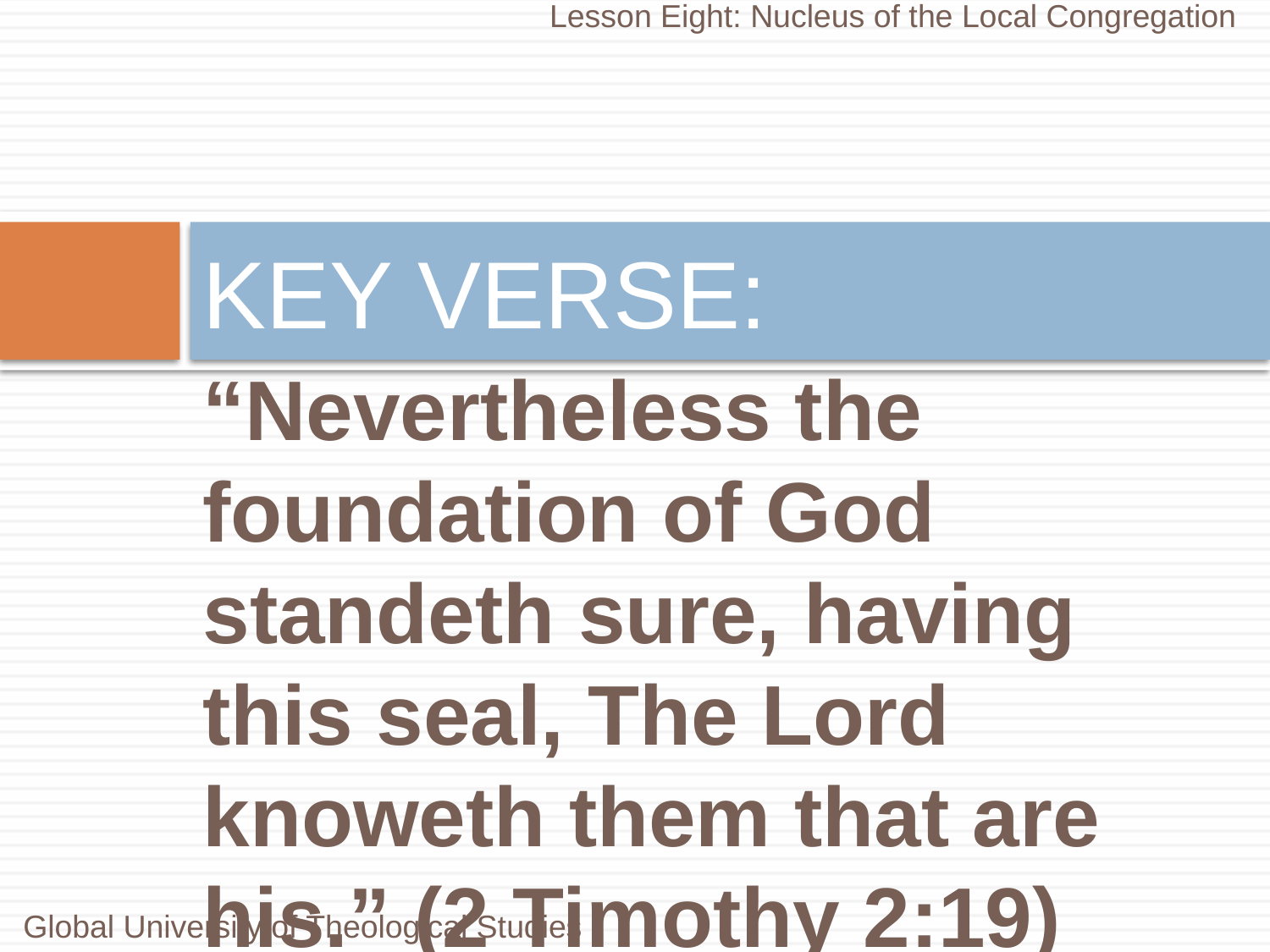

Lesson Eight: Nucleus of the Local Congregation
# KEY VERSE:
“Nevertheless the foundation of God standeth sure, having this seal, The Lord knoweth them that are his.” (2 Timothy 2:19)
Global University of Theological Studies